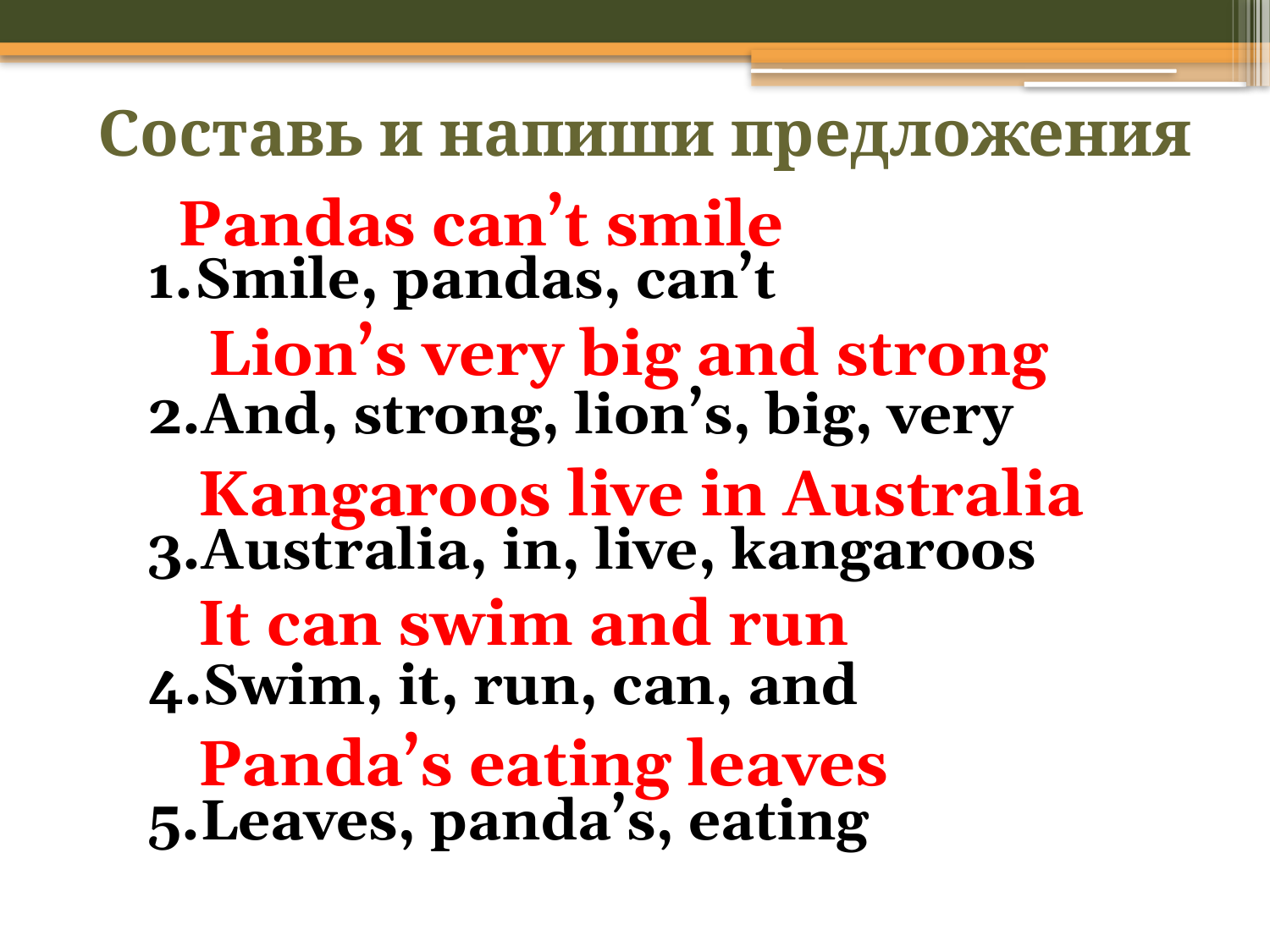

Составь и напиши предложения
Pandas can’t smile
Smile, pandas, can’t

And, strong, lion’s, big, very

Australia, in, live, kangaroos

Swim, it, run, can, and

Leaves, panda’s, eating
Lion’s very big and strong
Kangaroos live in Australia
It can swim and run
Panda’s eating leaves